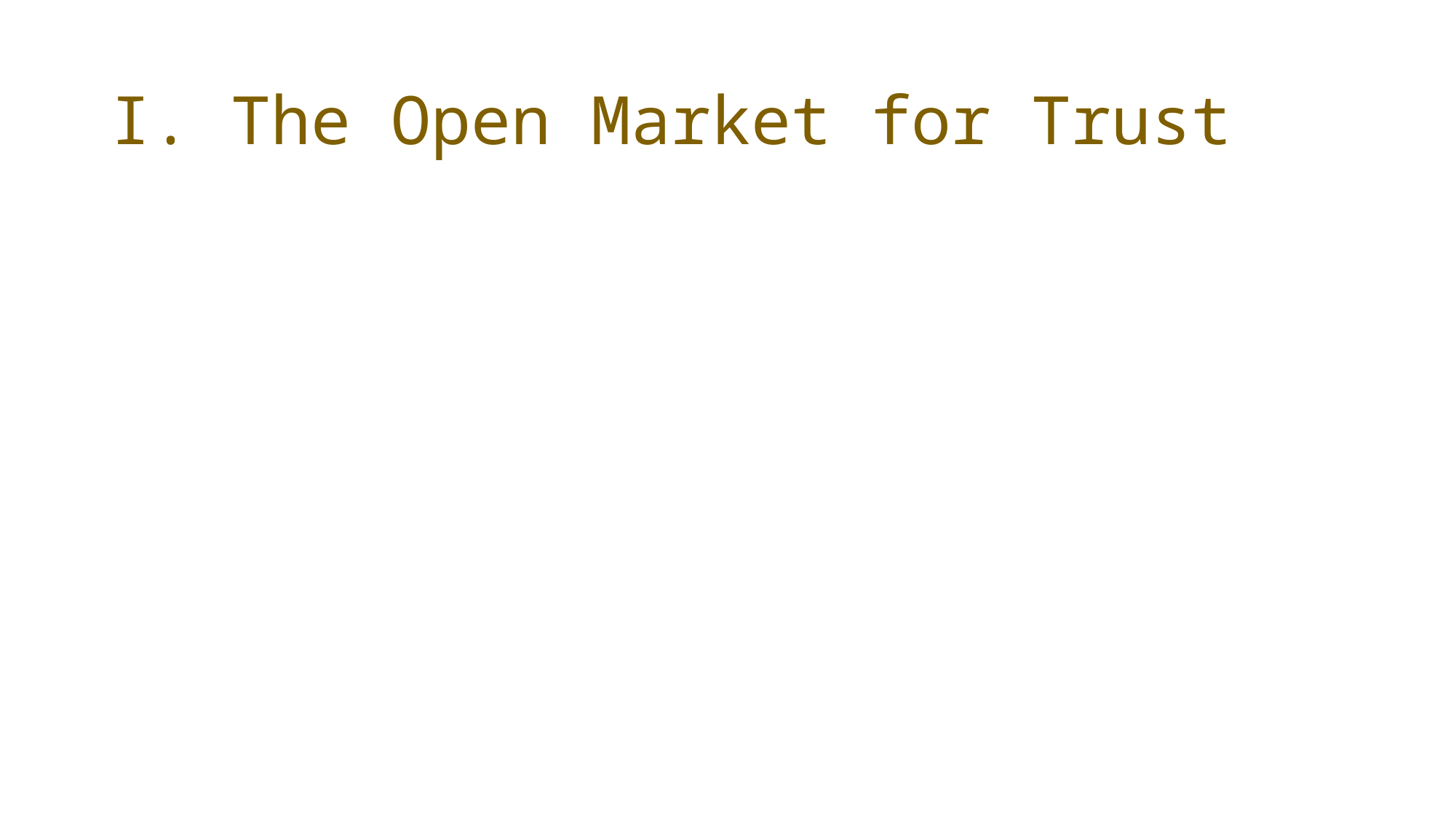

# I. The Open Market for Trust